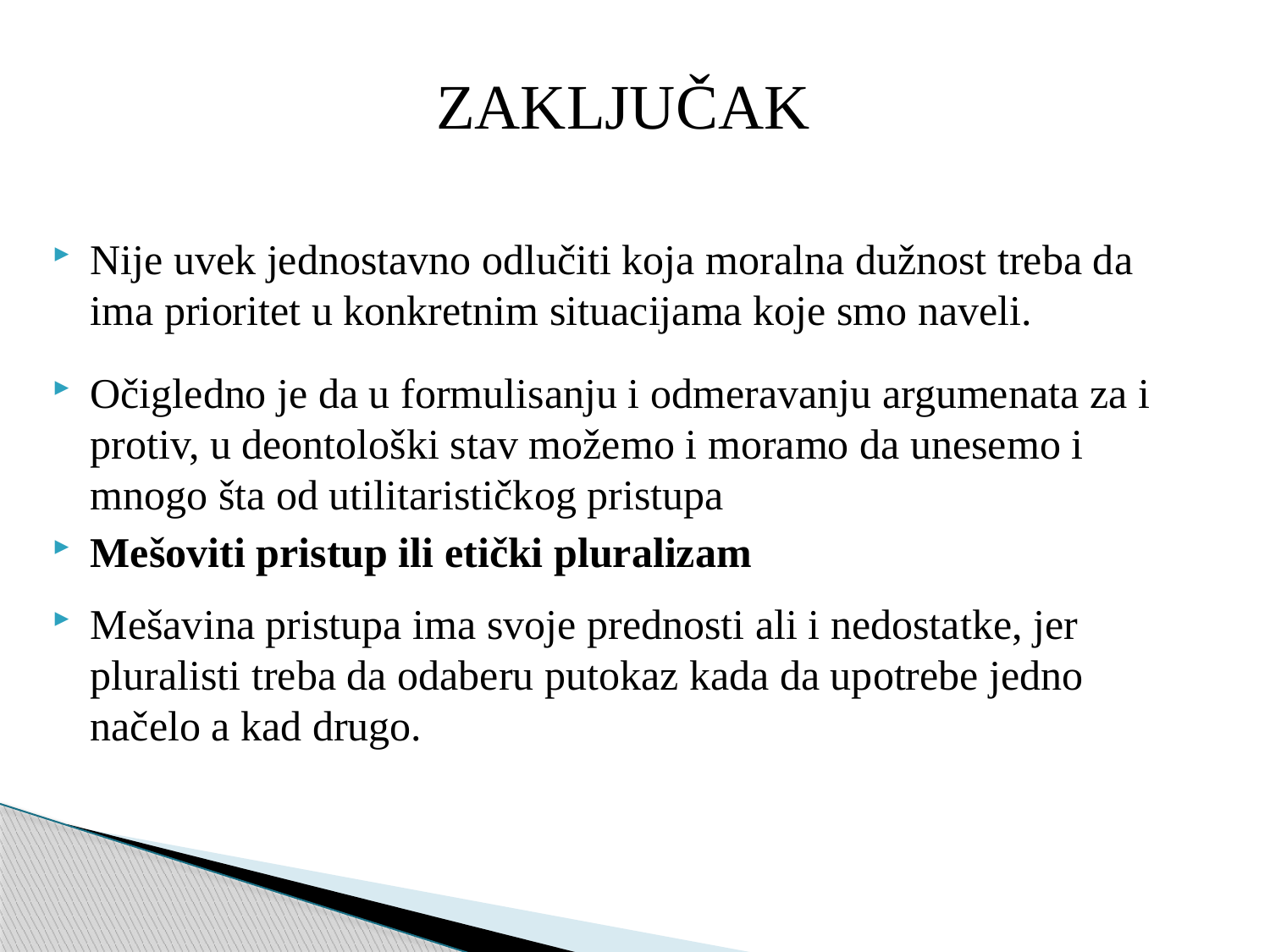

ZAKLJUČAK

Nije uvek jednostavno odlučiti koja moralna dužnost treba da ima prioritet u konkretnim situacijama koje smo naveli.
Očigledno je da u formulisanju i odmeravanju argumenata za i protiv, u deontološki stav možemo i moramo da unesemo i mnogo šta od utilitarističkog pristupa
Mešoviti pristup ili etički pluralizam
Mešavina pristupa ima svoje prednosti ali i nedostatke, jer pluralisti treba da odaberu putokaz kada da upotrebe jedno načelo a kad drugo.